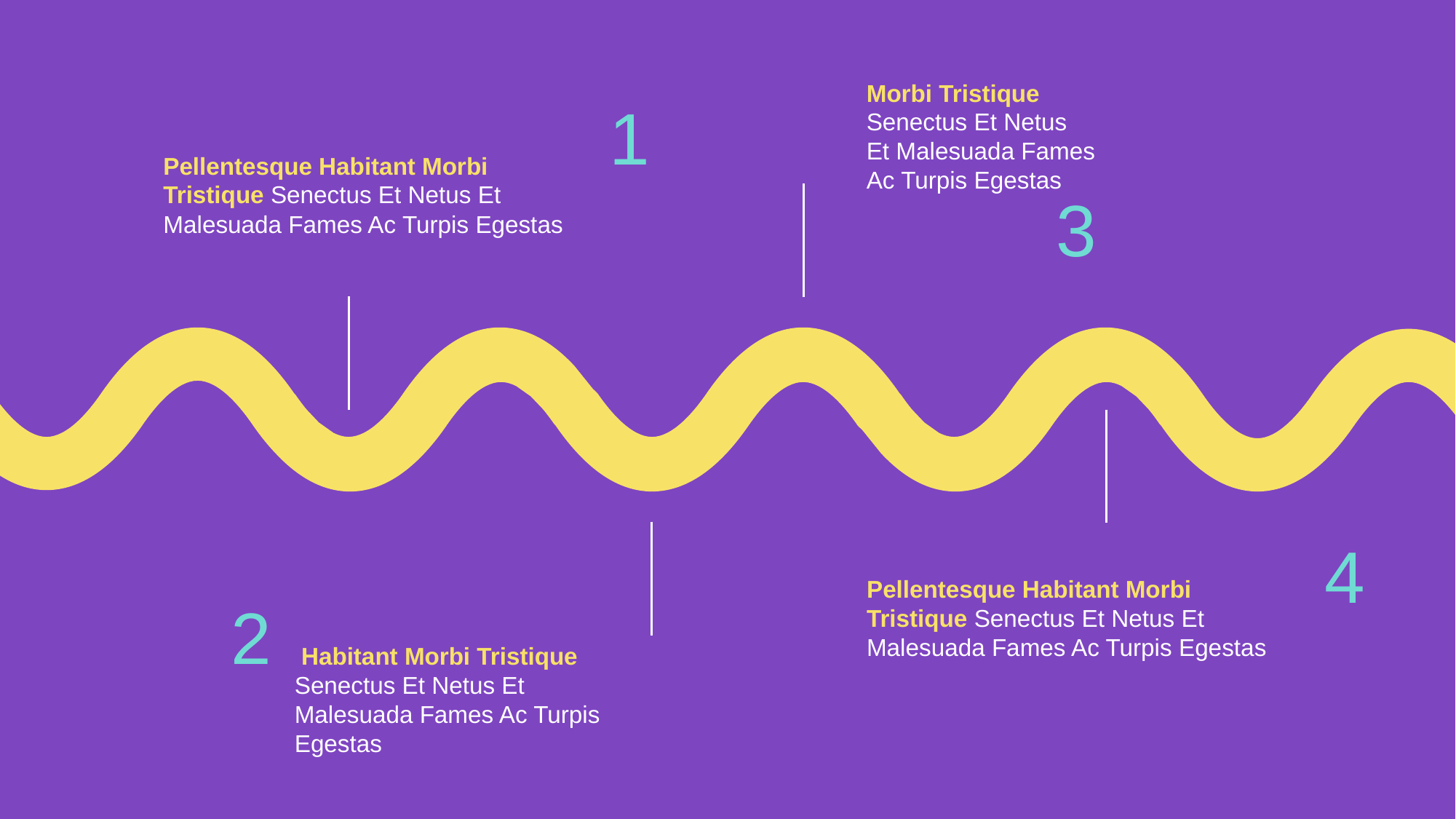

Morbi Tristique Senectus Et Netus Et Malesuada Fames Ac Turpis Egestas
1
Pellentesque Habitant Morbi Tristique Senectus Et Netus Et Malesuada Fames Ac Turpis Egestas
3

4
Pellentesque Habitant Morbi Tristique Senectus Et Netus Et Malesuada Fames Ac Turpis Egestas
2
 Habitant Morbi Tristique Senectus Et Netus Et Malesuada Fames Ac Turpis Egestas